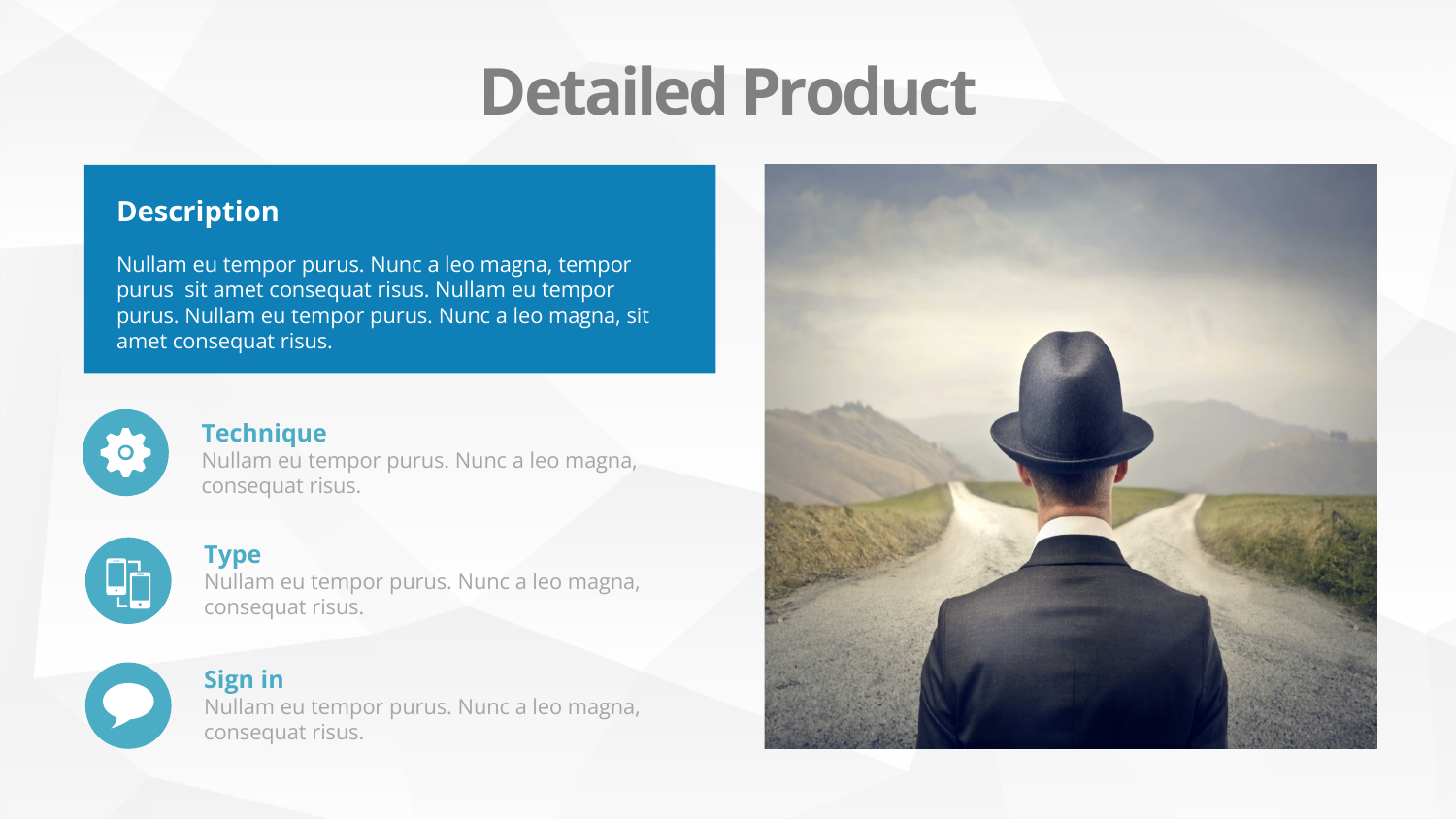

Detailed Product

Description

Nullam eu tempor purus. Nunc a leo magna, tempor purus  sit amet consequat risus. Nullam eu tempor purus. Nullam eu tempor purus. Nunc a leo magna, sit amet consequat risus.
Technique
Nullam eu tempor purus. Nunc a leo magna, consequat risus.

Type
Nullam eu tempor purus. Nunc a leo magna, consequat risus.

Sign in
Nullam eu tempor purus. Nunc a leo magna, consequat risus.